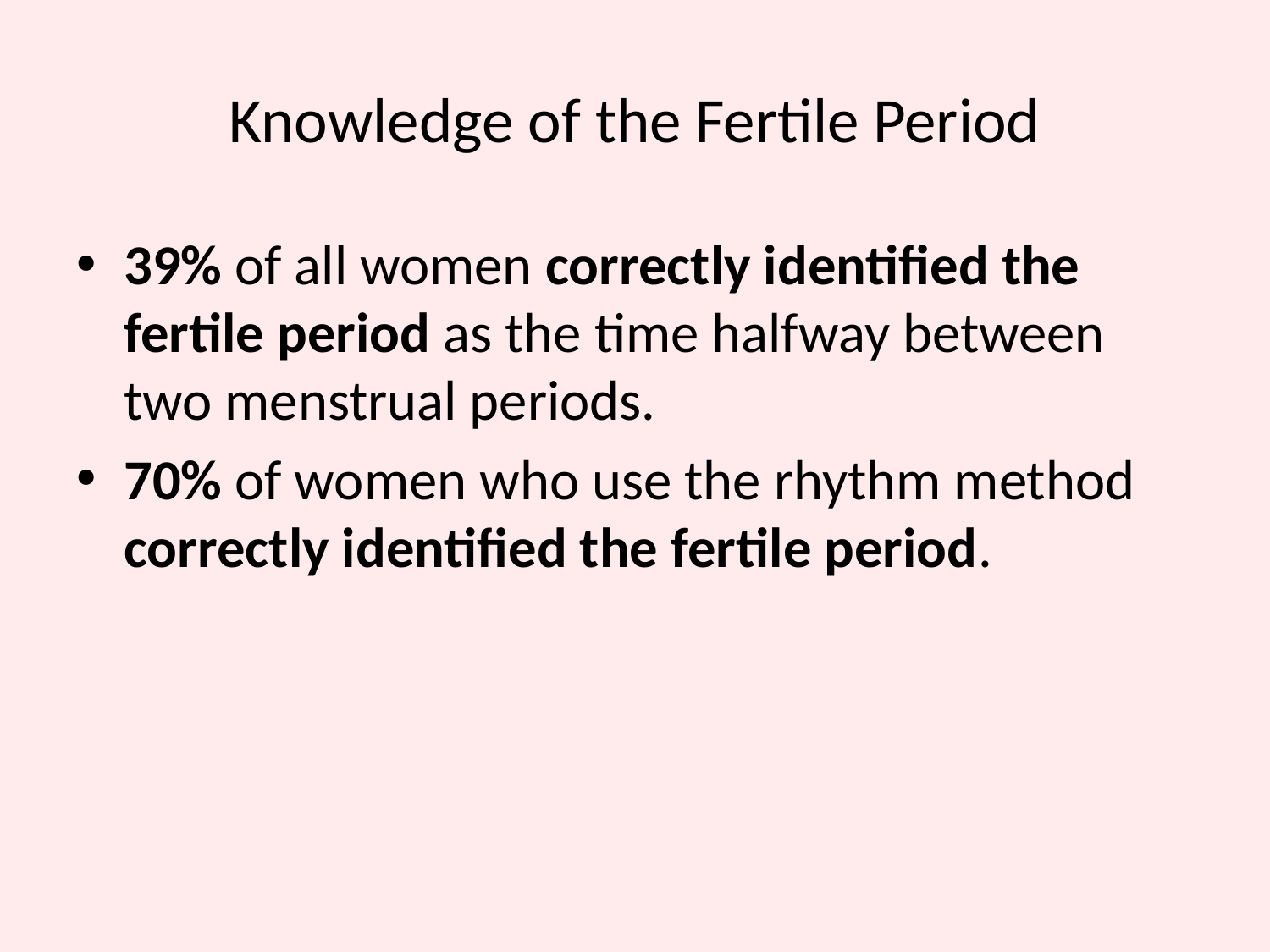

# Knowledge of the Fertile Period
39% of all women correctly identified the fertile period as the time halfway between two menstrual periods.
70% of women who use the rhythm method correctly identified the fertile period.